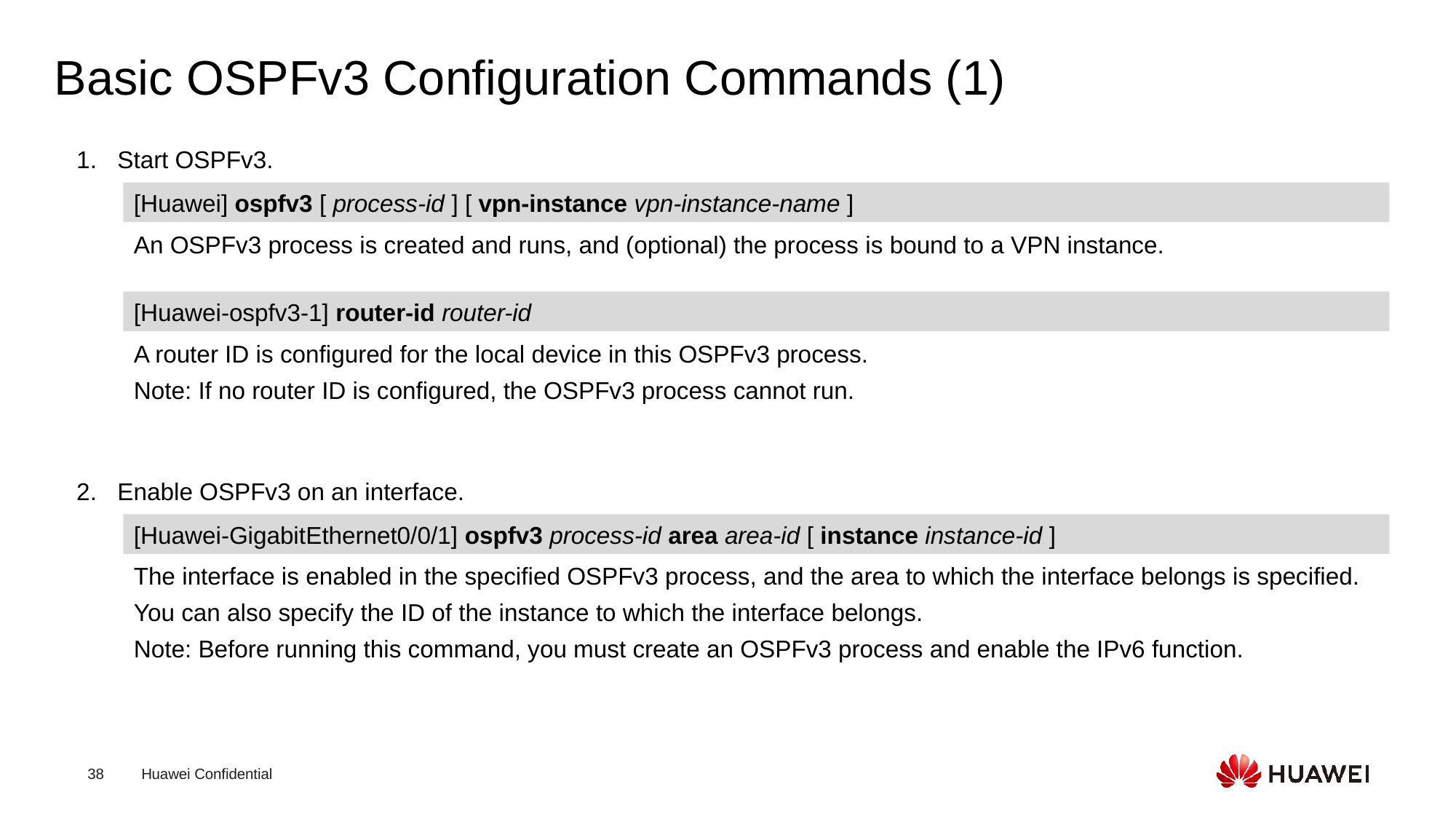

# Basic OSPFv3 Configuration Commands (1)
Start OSPFv3.
[Huawei] ospfv3 [ process-id ] [ vpn-instance vpn-instance-name ]
An OSPFv3 process is created and runs, and (optional) the process is bound to a VPN instance.
[Huawei-ospfv3-1] router-id router-id
A router ID is configured for the local device in this OSPFv3 process.
Note: If no router ID is configured, the OSPFv3 process cannot run.
Enable OSPFv3 on an interface.
[Huawei-GigabitEthernet0/0/1] ospfv3 process-id area area-id [ instance instance-id ]
The interface is enabled in the specified OSPFv3 process, and the area to which the interface belongs is specified. You can also specify the ID of the instance to which the interface belongs.
Note: Before running this command, you must create an OSPFv3 process and enable the IPv6 function.